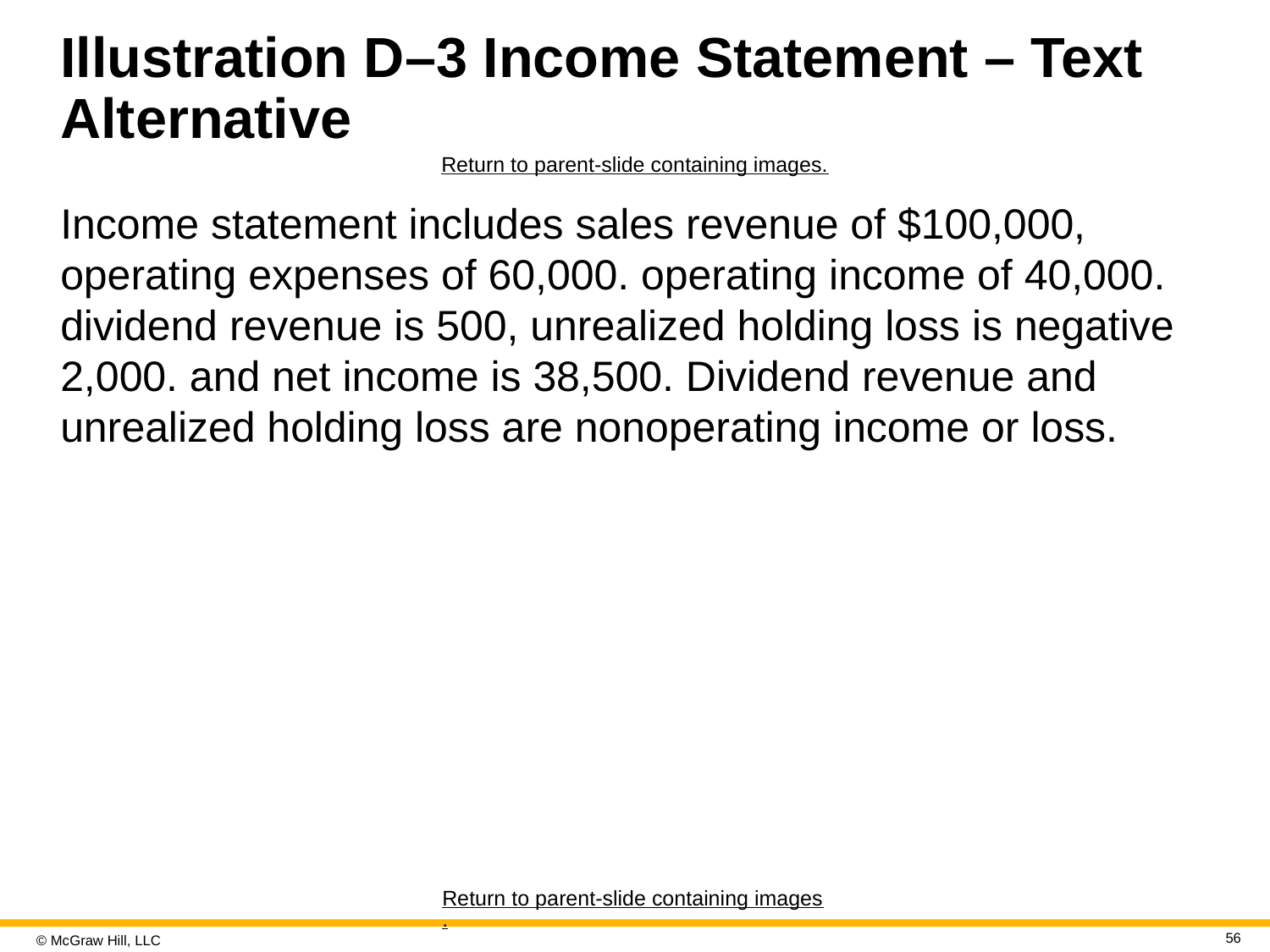

# Illustration D–3 Income Statement – Text Alternative
Return to parent-slide containing images.
Income statement includes sales revenue of $100,000, operating expenses of 60,000. operating income of 40,000. dividend revenue is 500, unrealized holding loss is negative 2,000. and net income is 38,500. Dividend revenue and unrealized holding loss are nonoperating income or loss.
Return to parent-slide containing images.
56